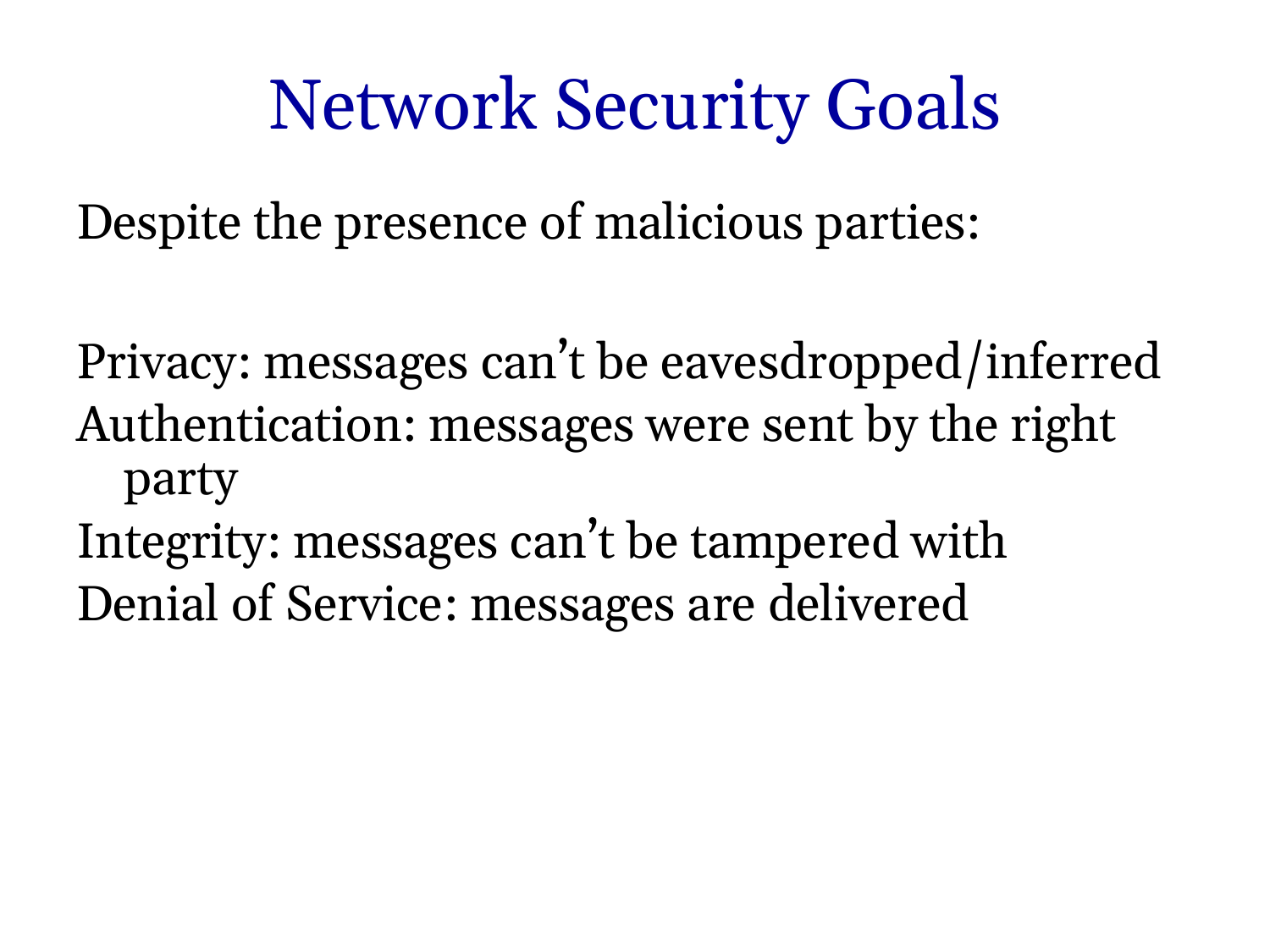

# Network Security Goals
Despite the presence of malicious parties:

Privacy: messages can’t be eavesdropped/inferred
Authentication: messages were sent by the right party
Integrity: messages can’t be tampered with
Denial of Service: messages are delivered